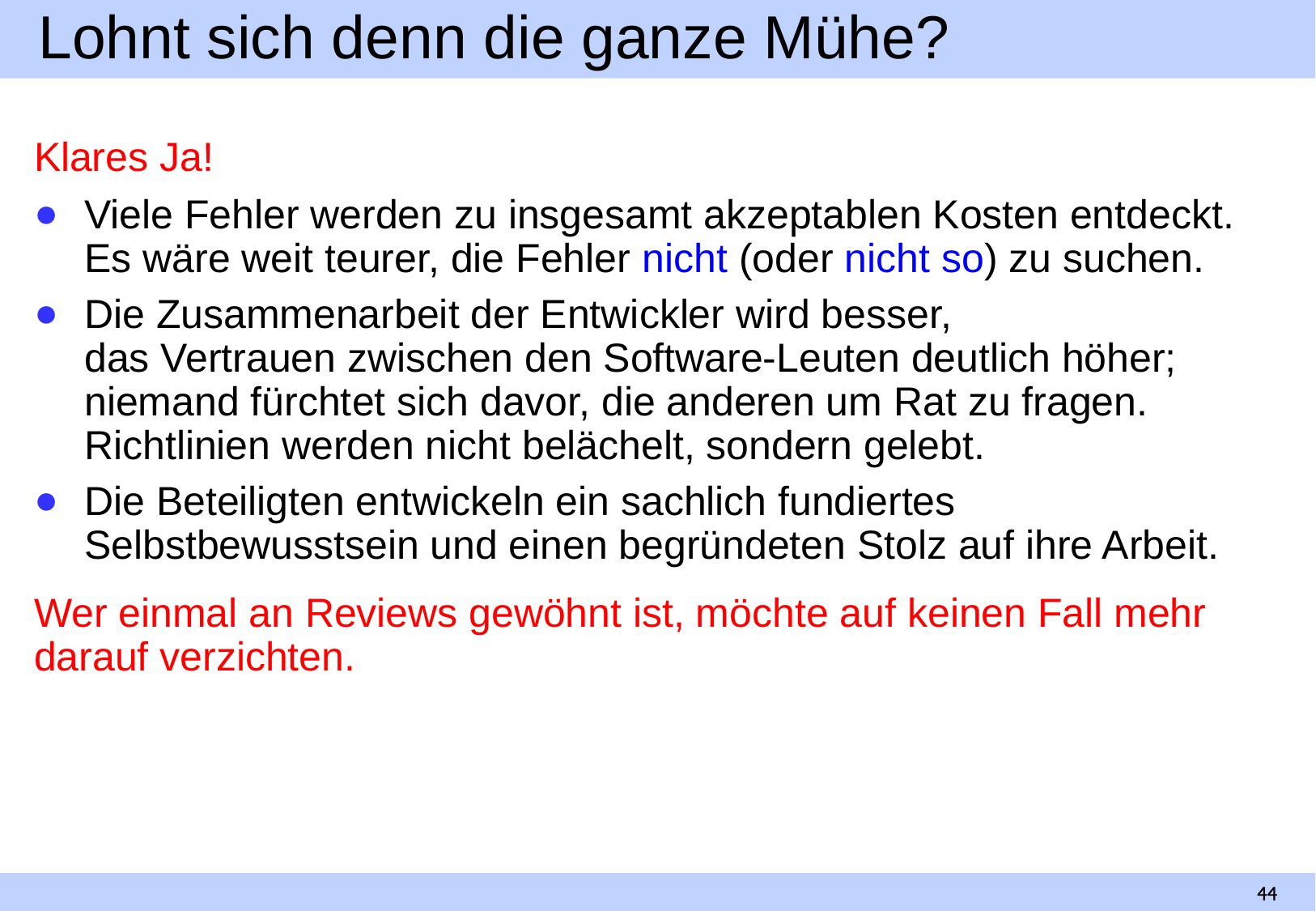

# Lohnt sich denn die ganze Mühe?
Klares Ja!
Viele Fehler werden zu insgesamt akzeptablen Kosten entdeckt.
Es wäre weit teurer, die Fehler nicht (oder nicht so) zu suchen.
Die Zusammenarbeit der Entwickler wird besser,
das Vertrauen zwischen den Software-Leuten deutlich höher; niemand fürchtet sich davor, die anderen um Rat zu fragen. Richtlinien werden nicht belächelt, sondern gelebt.
Die Beteiligten entwickeln ein sachlich fundiertes Selbstbewusstsein und einen begründeten Stolz auf ihre Arbeit.
Wer einmal an Reviews gewöhnt ist, möchte auf keinen Fall mehr darauf verzichten.

44